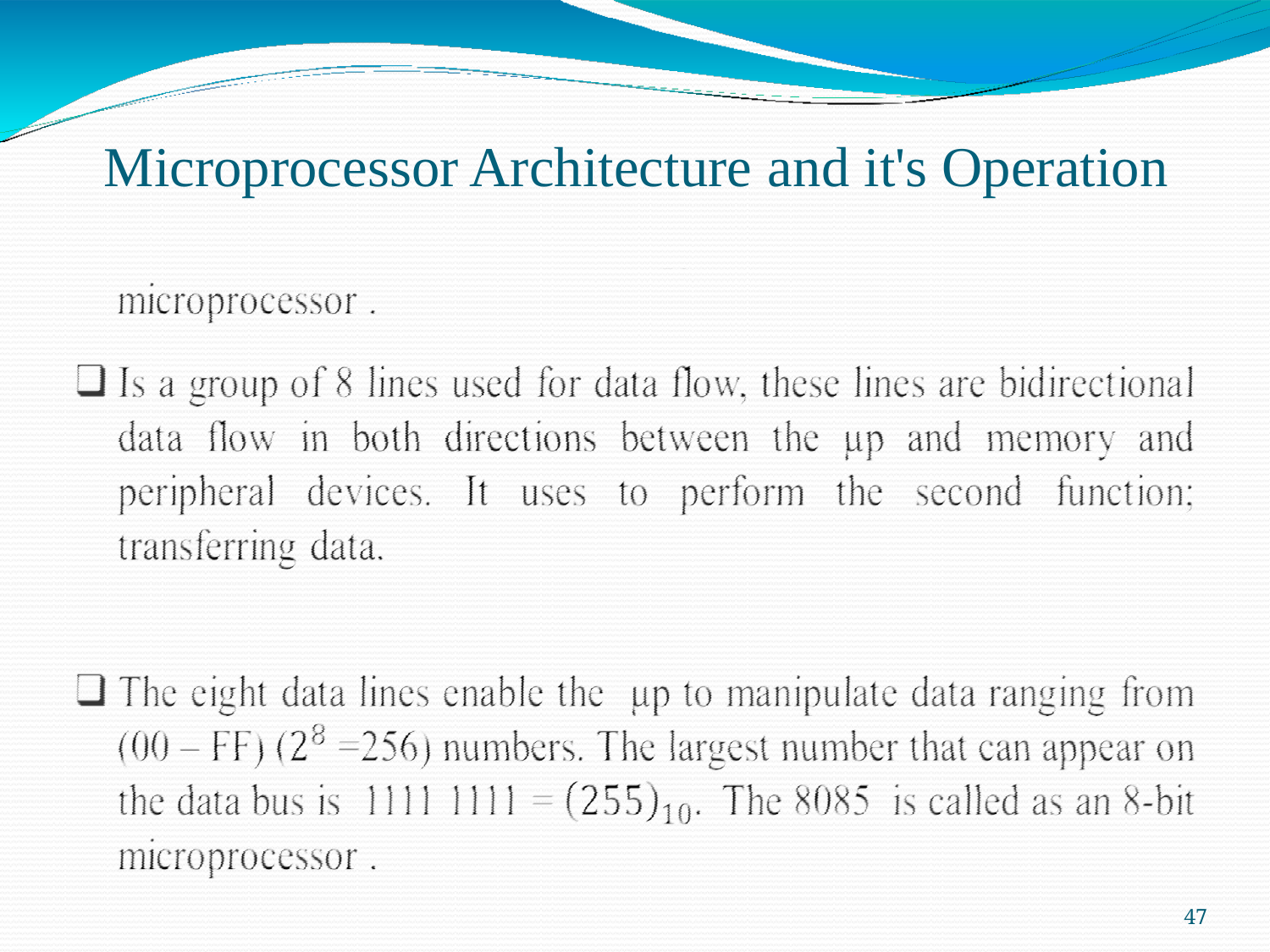

# Microprocessor Architecture and it's Operation

47